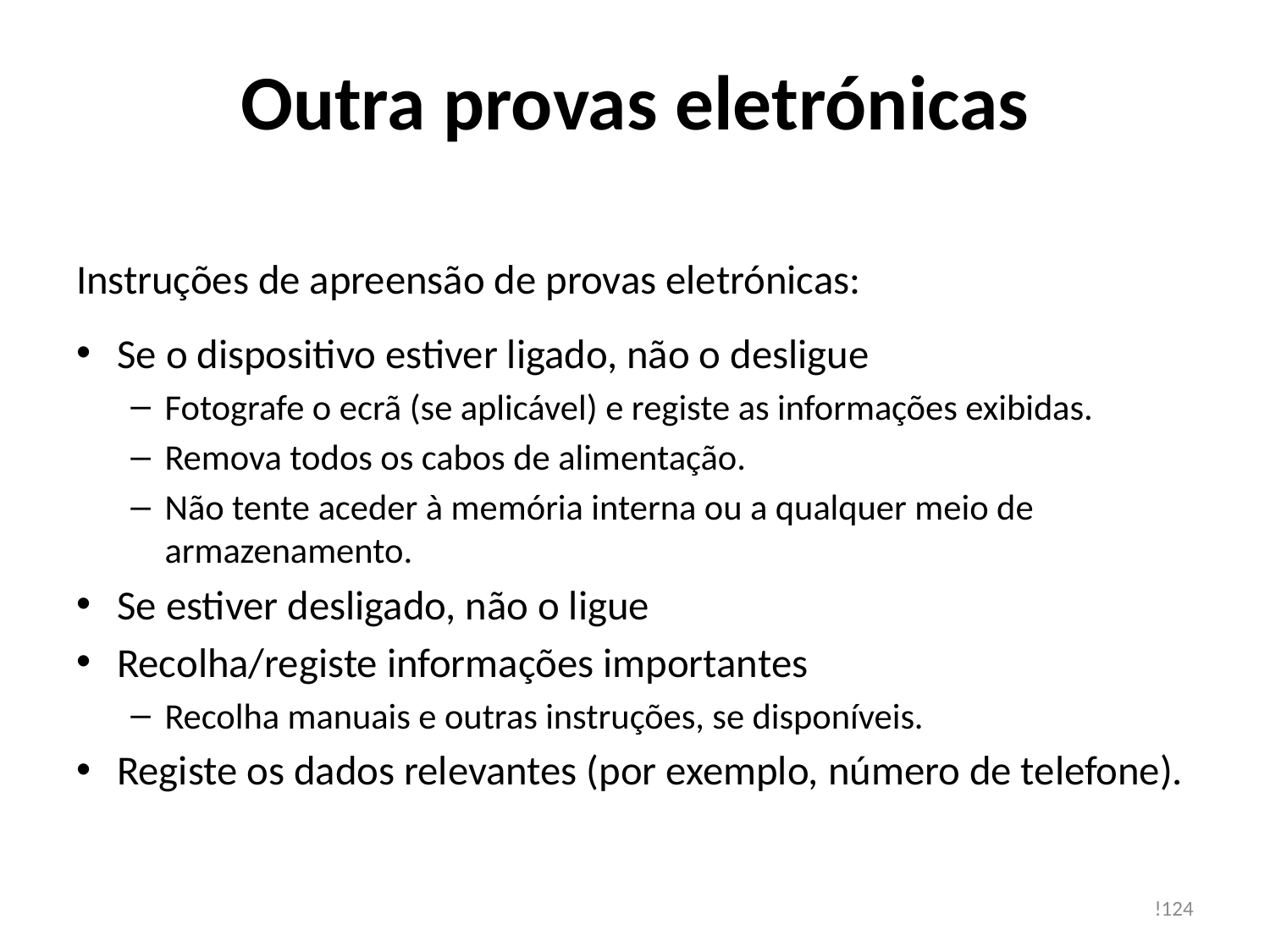

# Outra provas eletrónicas
Instruções de apreensão de provas eletrónicas:
Se o dispositivo estiver ligado, não o desligue
Fotografe o ecrã (se aplicável) e registe as informações exibidas.
Remova todos os cabos de alimentação.
Não tente aceder à memória interna ou a qualquer meio de armazenamento.
Se estiver desligado, não o ligue
Recolha/registe informações importantes
Recolha manuais e outras instruções, se disponíveis.
Registe os dados relevantes (por exemplo, número de telefone).
!124